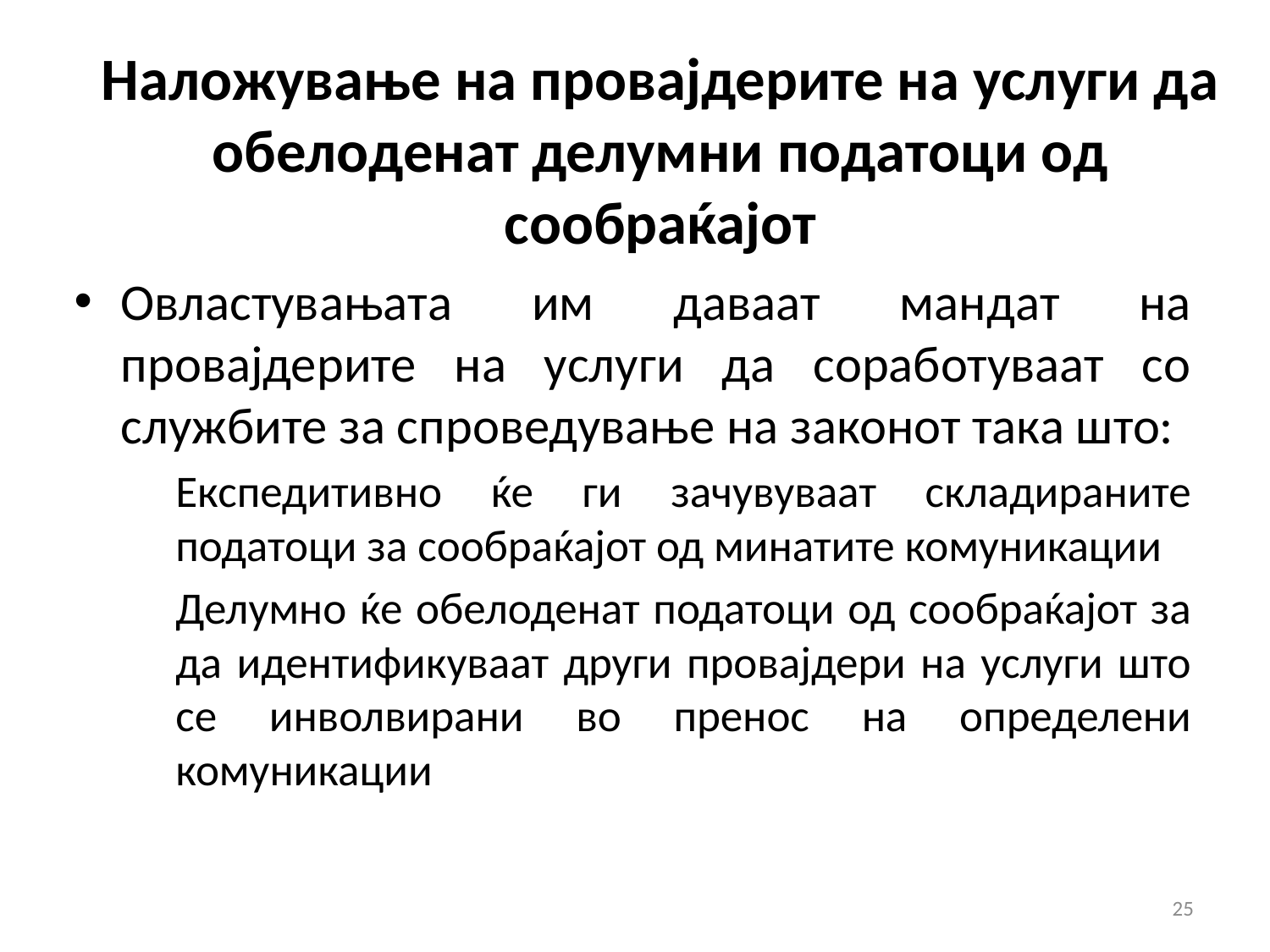

# Наложување на провајдерите на услуги да обелоденат делумни податоци од сообраќајот
Овластувањата им даваат мандат на провајдерите на услуги да соработуваат со службите за спроведување на законот така што:
Експедитивно ќе ги зачувуваат складираните податоци за сообраќајот од минатите комуникации
Делумно ќе обелоденат податоци од сообраќајот за да идентификуваат други провајдери на услуги што се инволвирани во пренос на определени комуникации
25